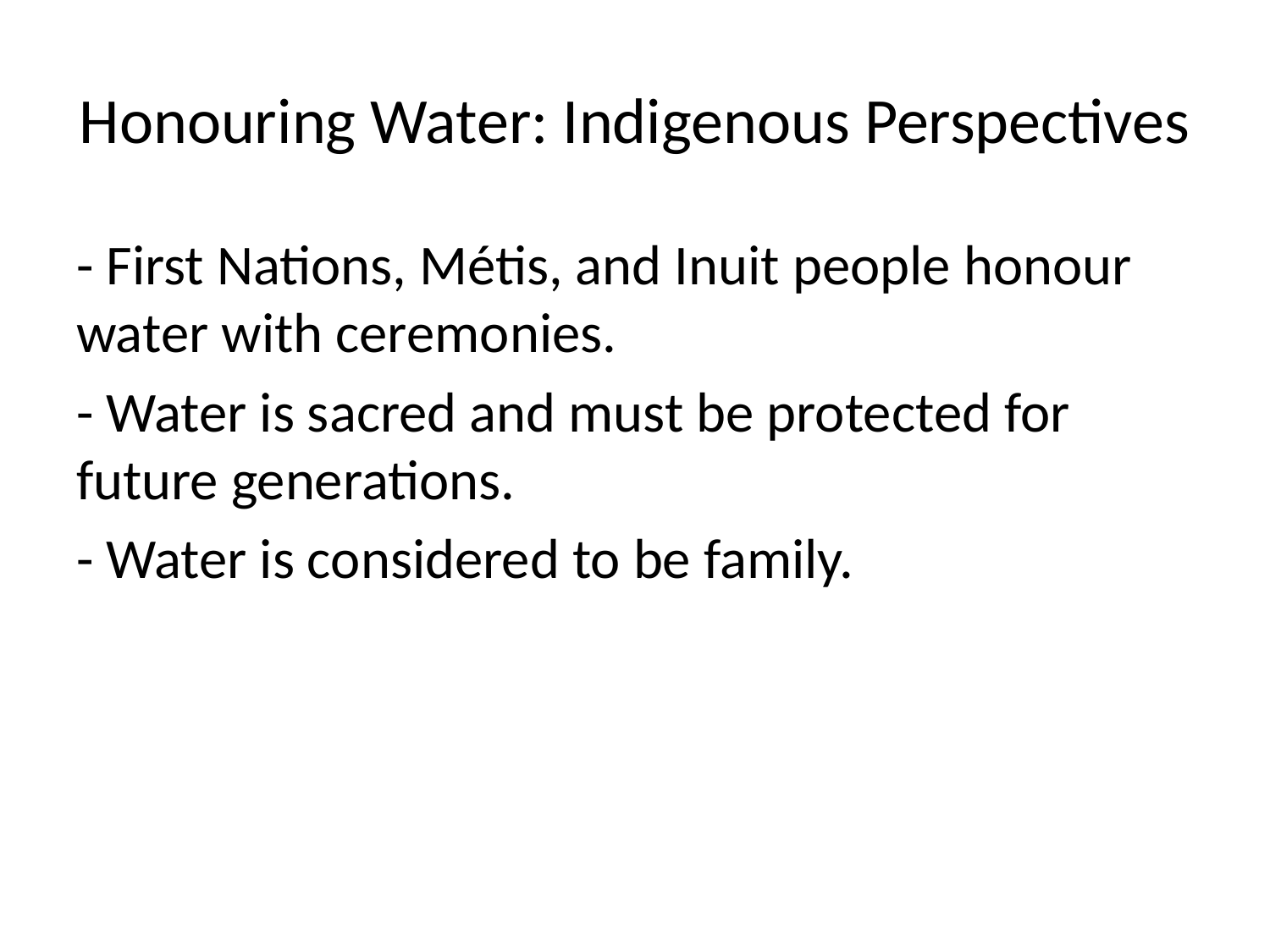

# Honouring Water: Indigenous Perspectives
- First Nations, Métis, and Inuit people honour water with ceremonies.
- Water is sacred and must be protected for future generations.
- Water is considered to be family.